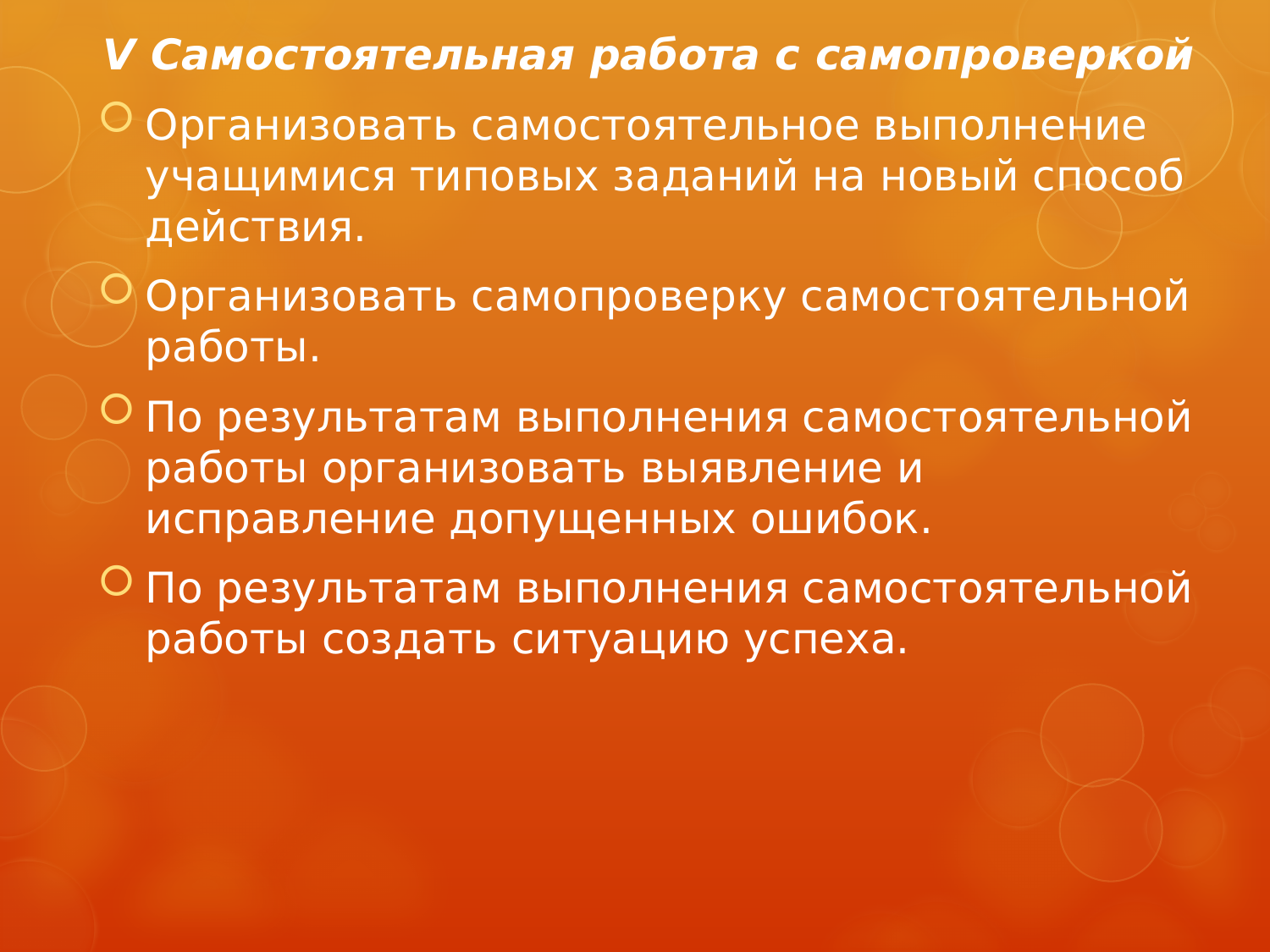

V Самостоятельная работа с самопроверкой
Организовать самостоятельное выполнение учащимися типовых заданий на новый способ действия.
Организовать самопроверку самостоятельной работы.
По результатам выполнения самостоятельной работы организовать выявление и исправление допущенных ошибок.
По результатам выполнения самостоятельной работы создать ситуацию успеха.